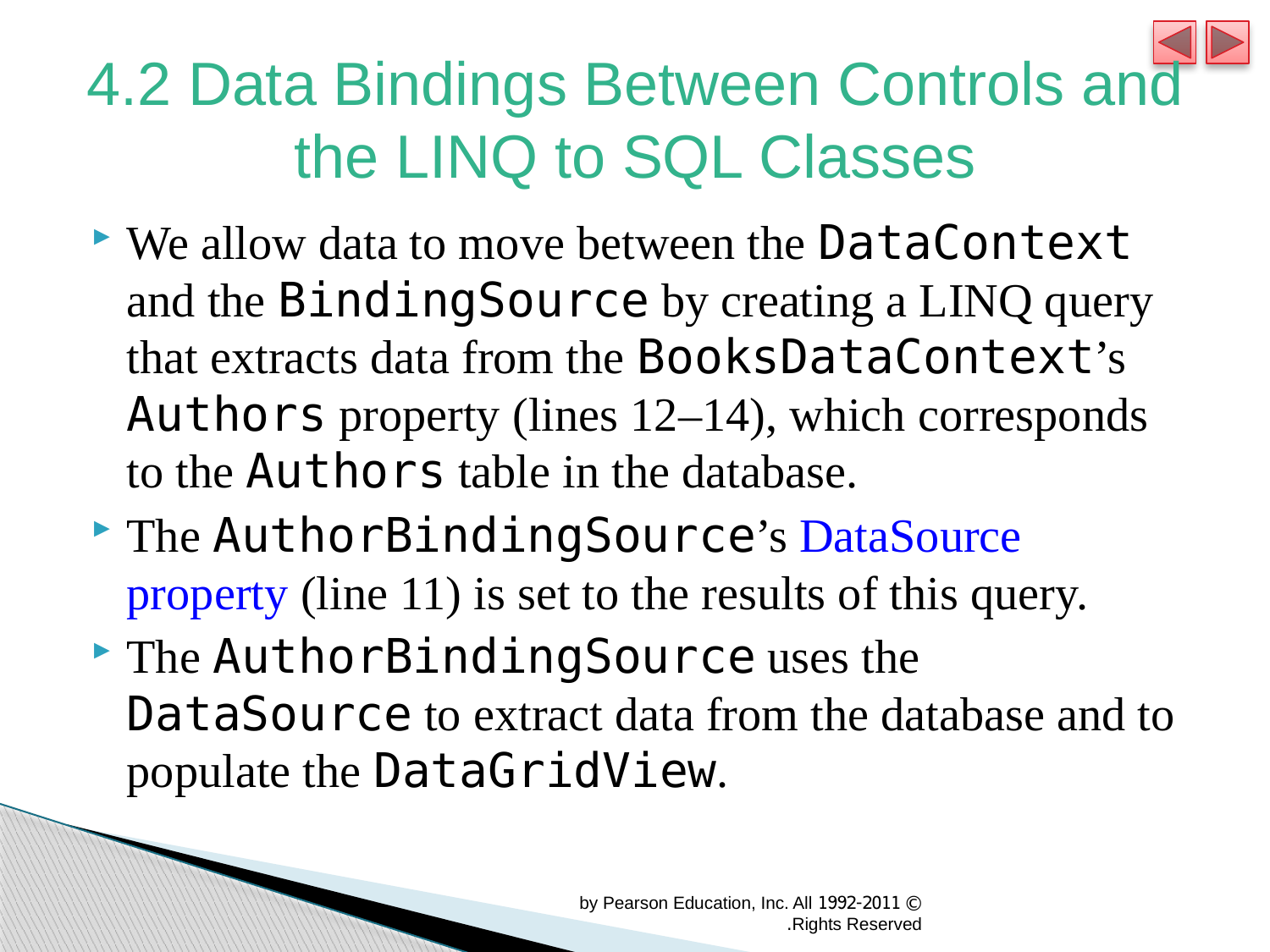

# 4.2 Data Bindings Between Controls and the LINQ to SQL Classes
We allow data to move between the DataContext and the BindingSource by creating a LINQ query that extracts data from the BooksDataContext’s Authors property (lines 12–14), which corresponds to the Authors table in the database.
The AuthorBindingSource’s DataSource property (line 11) is set to the results of this query.
The AuthorBindingSource uses the DataSource to extract data from the database and to populate the DataGridView.
© 1992-2011 by Pearson Education, Inc. All Rights Reserved.